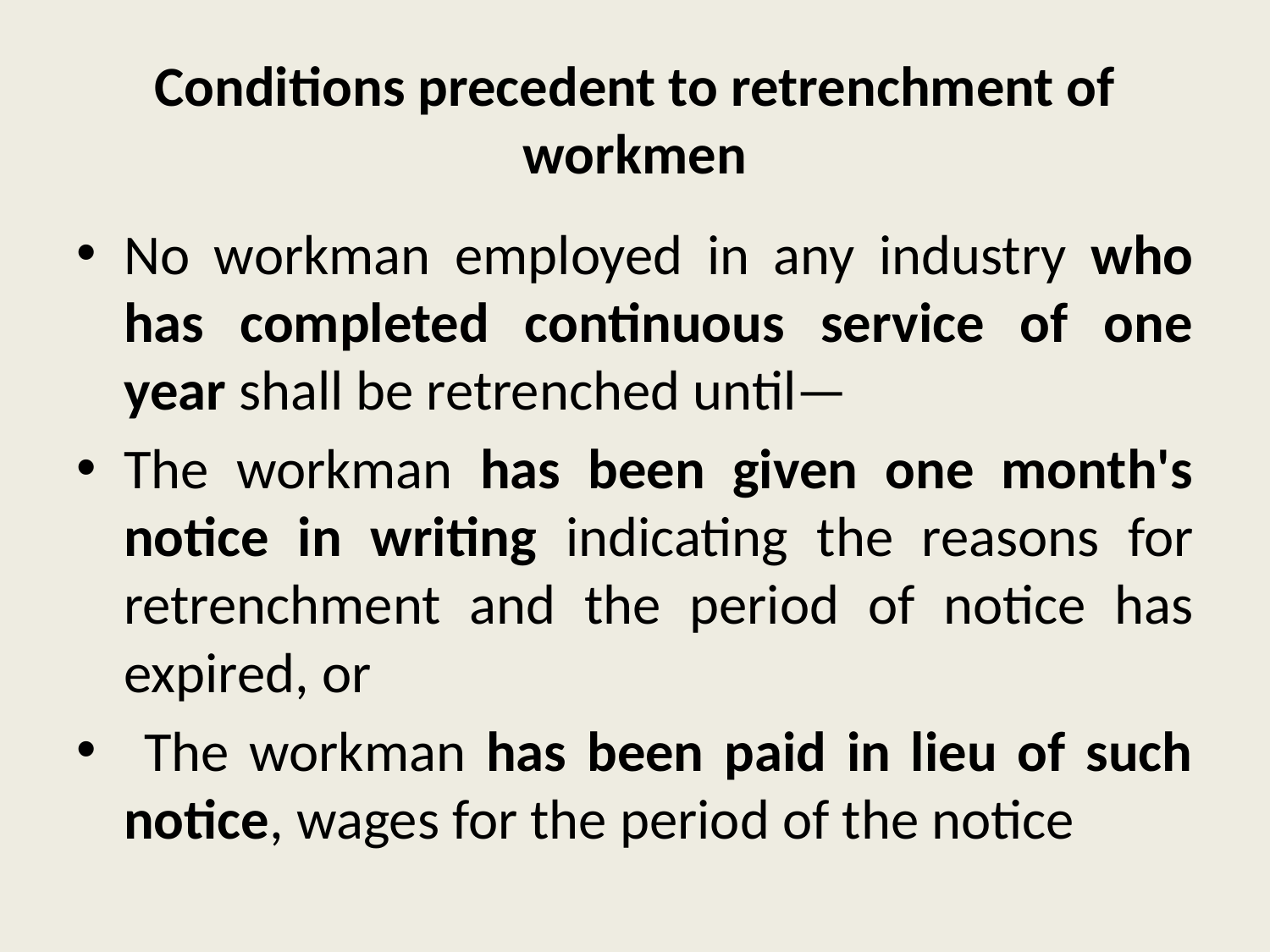

# Conditions precedent to retrenchment of workmen
No workman employed in any industry who has completed continuous service of one year shall be retrenched until—
The workman has been given one month's notice in writing indicating the reasons for retrenchment and the period of notice has expired, or
 The workman has been paid in lieu of such notice, wages for the period of the notice